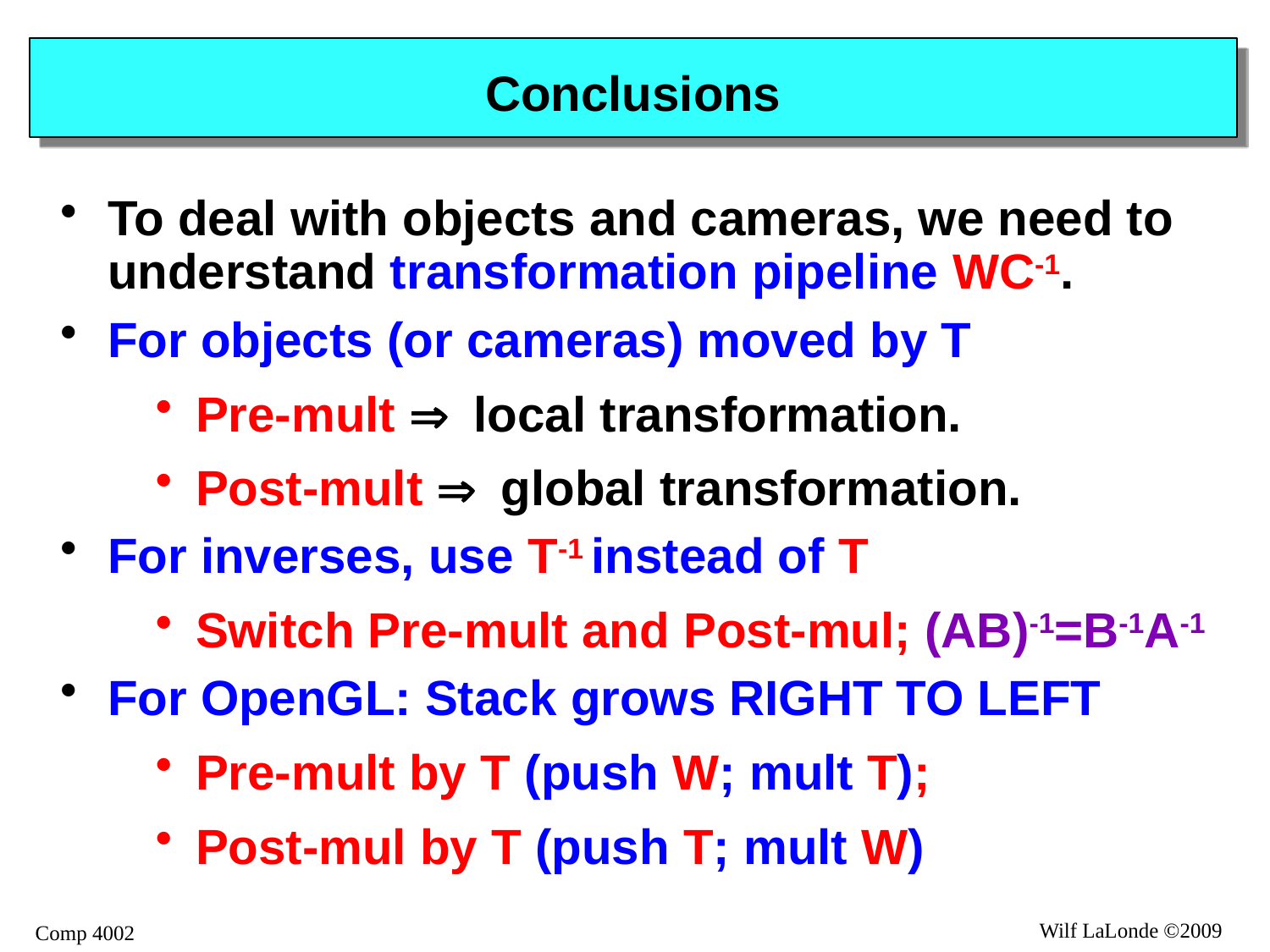

# Conclusions
To deal with objects and cameras, we need to understand transformation pipeline WC-1.
For objects (or cameras) moved by T
Pre-mult ⇒ local transformation.
Post-mult ⇒ global transformation.
For inverses, use T-1 instead of T
Switch Pre-mult and Post-mul; (AB)-1=B-1A-1
For OpenGL: Stack grows RIGHT TO LEFT
Pre-mult by T (push W; mult T);
Post-mul by T (push T; mult W)